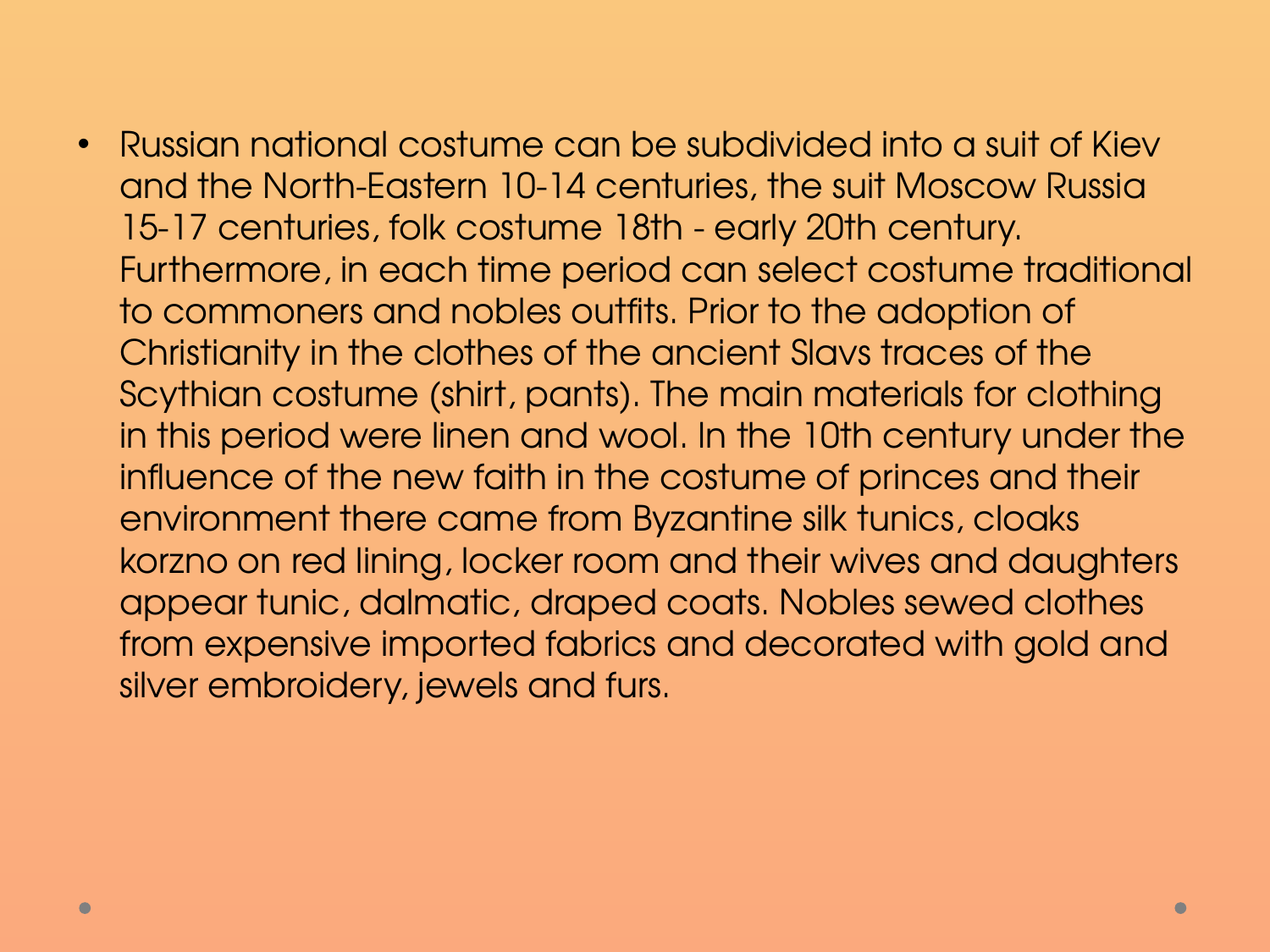

#
Russian national costume can be subdivided into a suit of Kiev and the North-Eastern 10-14 centuries, the suit Moscow Russia 15-17 centuries, folk costume 18th - early 20th century. Furthermore, in each time period can select costume traditional to commoners and nobles outfits. Prior to the adoption of Christianity in the clothes of the ancient Slavs traces of the Scythian costume (shirt, pants). The main materials for clothing in this period were linen and wool. In the 10th century under the influence of the new faith in the costume of princes and their environment there came from Byzantine silk tunics, cloaks korzno on red lining, locker room and their wives and daughters appear tunic, dalmatic, draped coats. Nobles sewed clothes from expensive imported fabrics and decorated with gold and silver embroidery, jewels and furs.